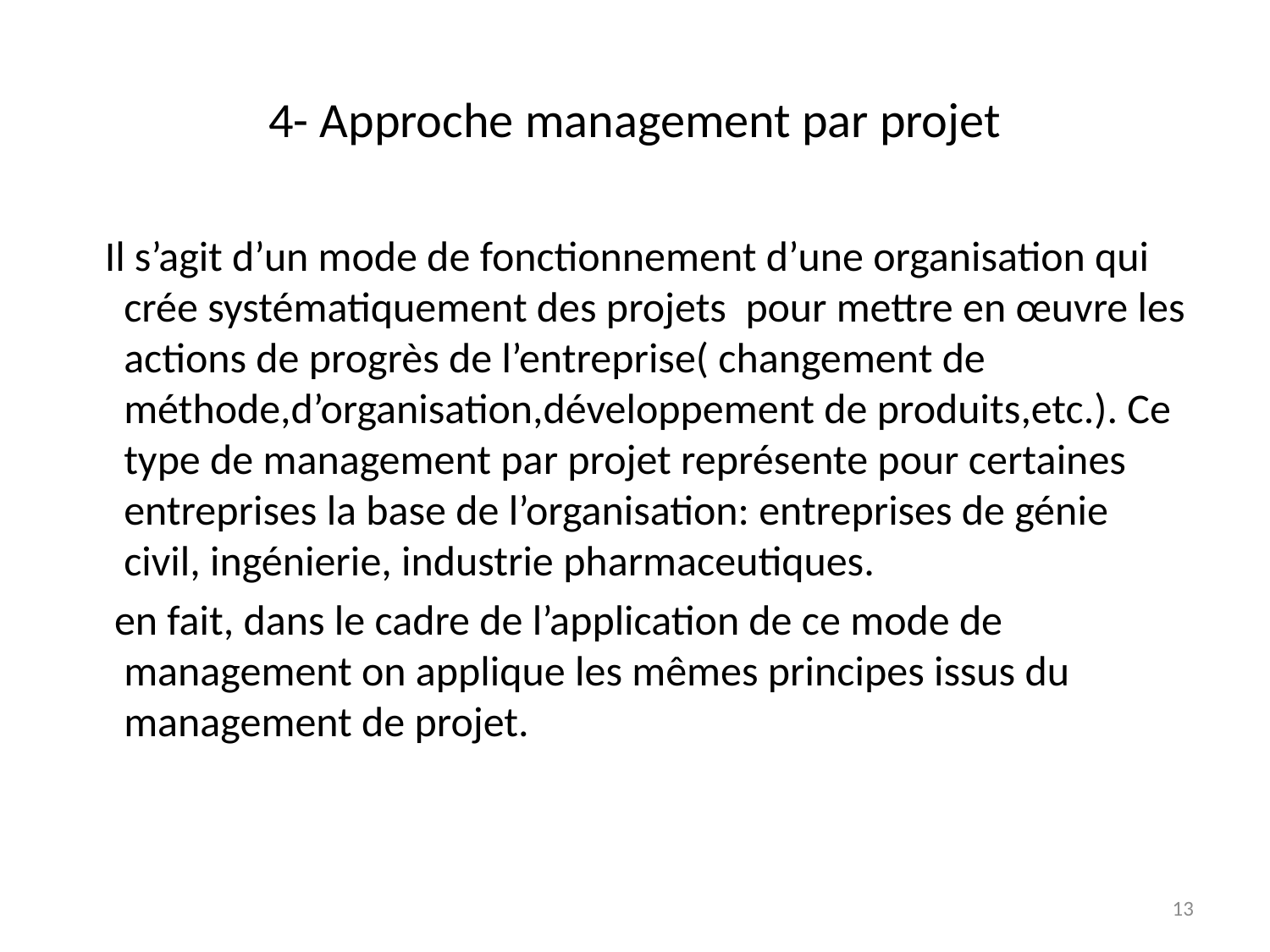

# 4- Approche management par projet
   Il s’agit d’un mode de fonctionnement d’une organisation qui crée systématiquement des projets  pour mettre en œuvre les actions de progrès de l’entreprise( changement de méthode,d’organisation,développement de produits,etc.). Ce type de management par projet représente pour certaines entreprises la base de l’organisation: entreprises de génie civil, ingénierie, industrie pharmaceutiques.
    en fait, dans le cadre de l’application de ce mode de management on applique les mêmes principes issus du management de projet.
13